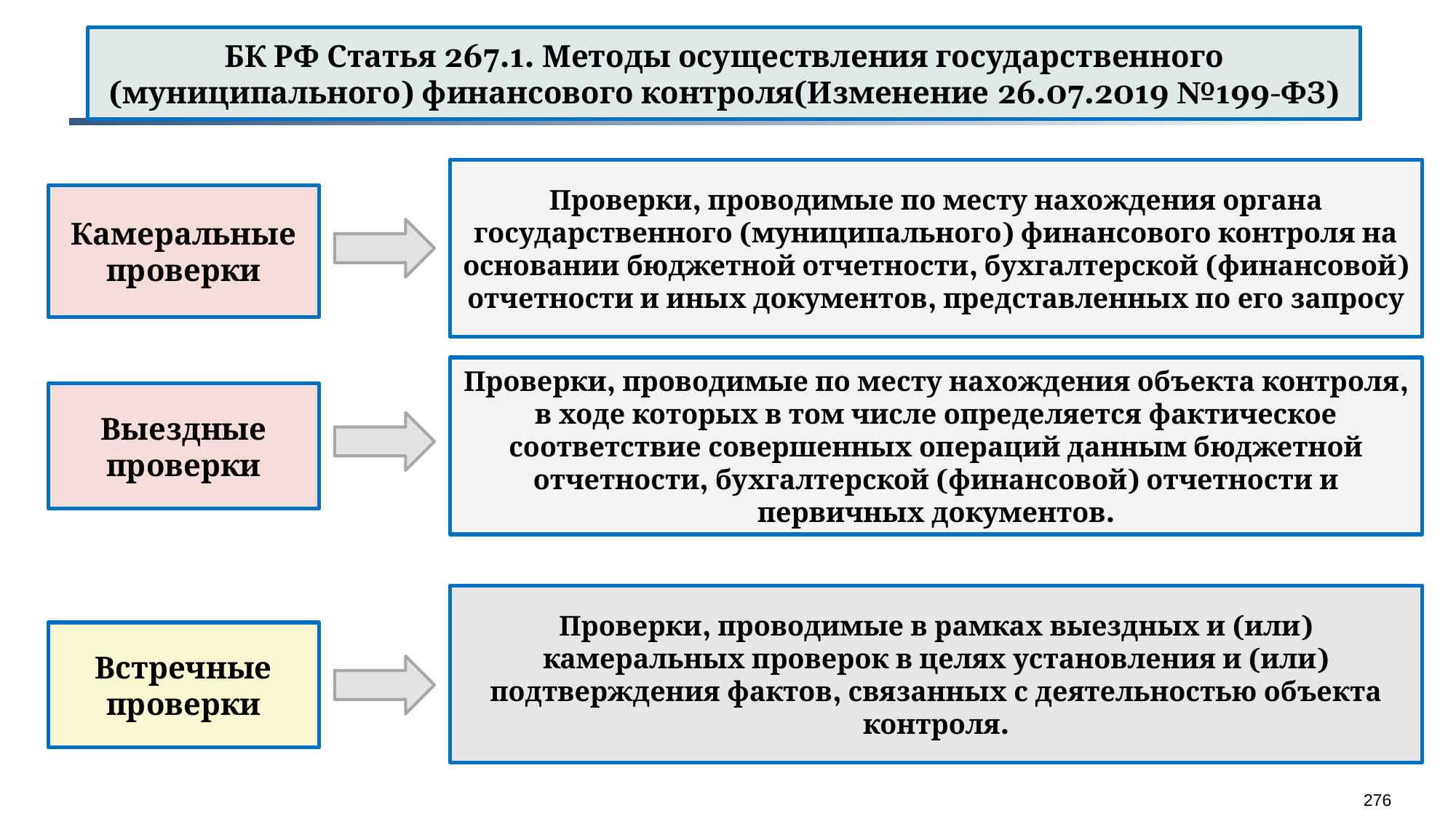

БК РФ Статья 267.1. Методы осуществления государственного (муниципального) финансового контроля(Изменение 26.07.2019 №199-ФЗ)
Проверки, проводимые по месту нахождения органа государственного (муниципального) финансового контроля на основании бюджетной отчетности, бухгалтерской (финансовой) отчетности и иных документов, представленных по его запросу
Камеральные проверки

Проверки, проводимые по месту нахождения объекта контроля, в ходе которых в том числе определяется фактическое соответствие совершенных операций данным бюджетной отчетности, бухгалтерской (финансовой) отчетности и первичных документов.
Выездные проверки

Проверки, проводимые в рамках выездных и (или) камеральных проверок в целях установления и (или) подтверждения фактов, связанных с деятельностью объекта контроля.
Встречные проверки